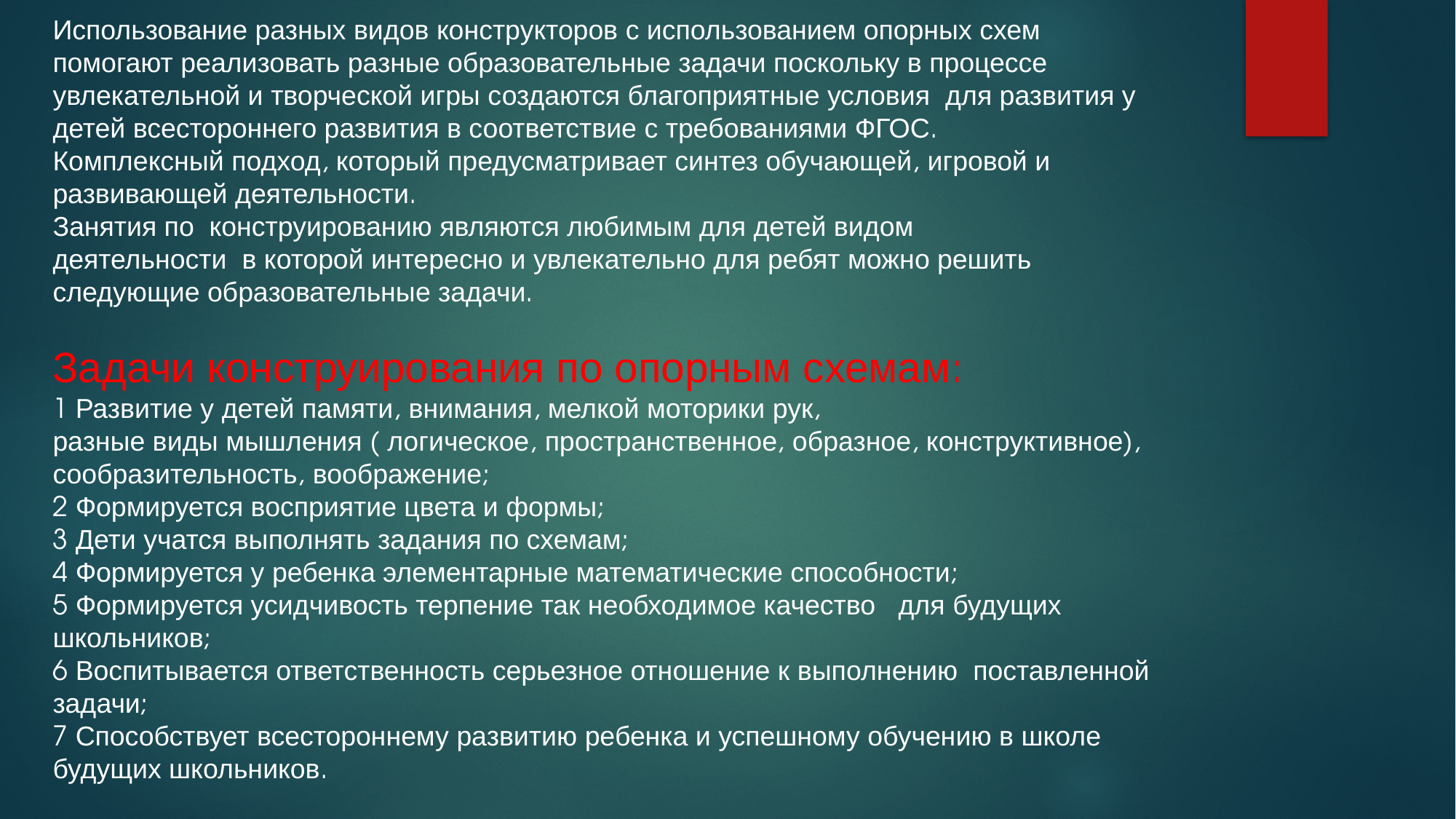

Использование разных видов конструкторов с использованием опорных схем помогают реализовать разные образовательные задачи поскольку в процессе увлекательной и творческой игры создаются благоприятные условия  для развития у детей всестороннего развития в соответствие с требованиями ФГОС.
Комплексный подход, который предусматривает синтез обучающей, игровой и развивающей деятельности.
Занятия по  конструированию являются любимым для детей видом
деятельности  в которой интересно и увлекательно для ребят можно решить следующие образовательные задачи.

Задачи конструирования по опорным схемам:
1 Развитие у детей памяти, внимания, мелкой моторики рук,
разные виды мышления ( логическое, пространственное, образное, конструктивное), сообразительность, воображение;
2 Формируется восприятие цвета и формы;
3 Дети учатся выполнять задания по схемам;
4 Формируется у ребенка элементарные математические способности;
5 Формируется усидчивость терпение так необходимое качество   для будущих  школьников;
6 Воспитывается ответственность серьезное отношение к выполнению  поставленной задачи;
7 Способствует всестороннему развитию ребенка и успешному обучению в школе  будущих школьников.